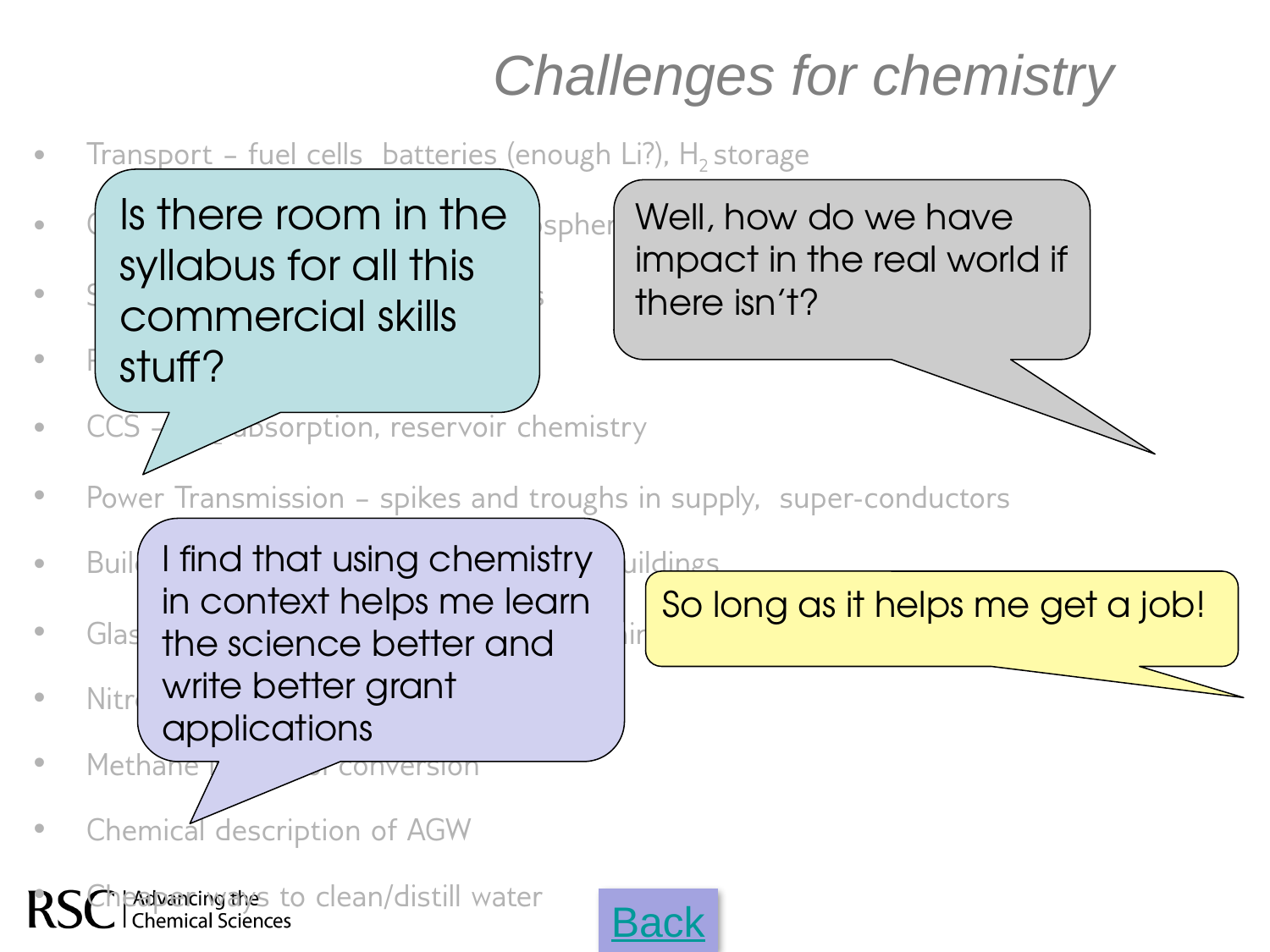

# Challenges for chemistry

Transport – fuel cells  batteries (enough Li?), H2 storage
CH4 emissions (& clean-up in atmosphere)
Substitutes for rare earth magnets
PV - efficiency, a-Si/μc-Si, CdTe
CCS – CO2 absorption, reservoir chemistry
Power Transmission – spikes and troughs in supply,  super-conductors
Building insulation – 40% UK CO2 from buildings
Glass - Temperature control or energy gain?
Nitrogen fixation
Methane Methanol conversion
Chemical description of AGW
Cheaper ways to clean/distill water

Is there room in the syllabus for all this commercial skills stuff?

Well, how do we have impact in the real world if there isn’t?

I find that using chemistry in context helps me learn the science better and write better grant applications

So long as it helps me get a job!

Back